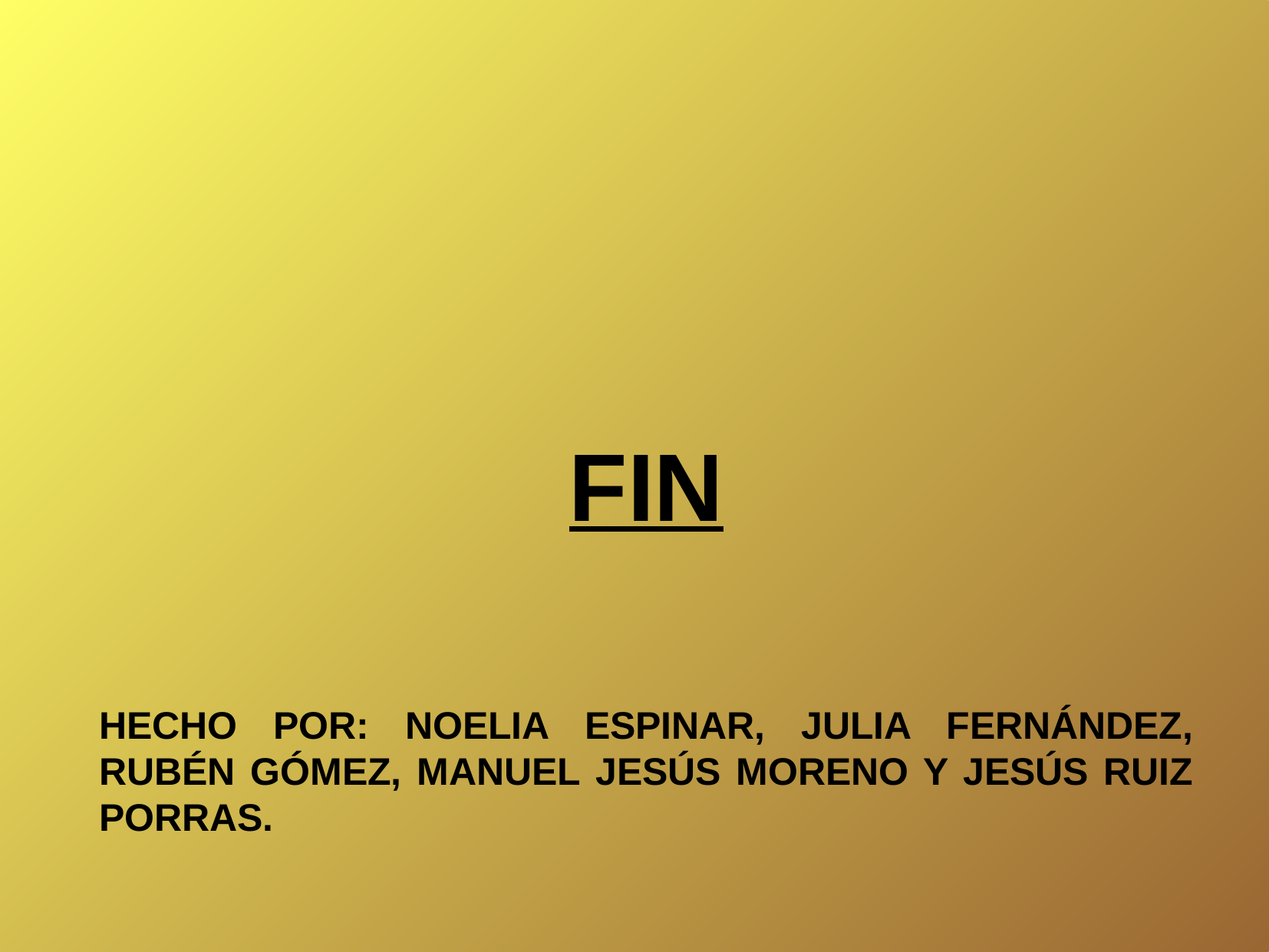

#
FIN

HECHO POR: NOELIA ESPINAR, JULIA FERNÁNDEZ, RUBÉN GÓMEZ, MANUEL JESÚS MORENO Y JESÚS RUIZ PORRAS.